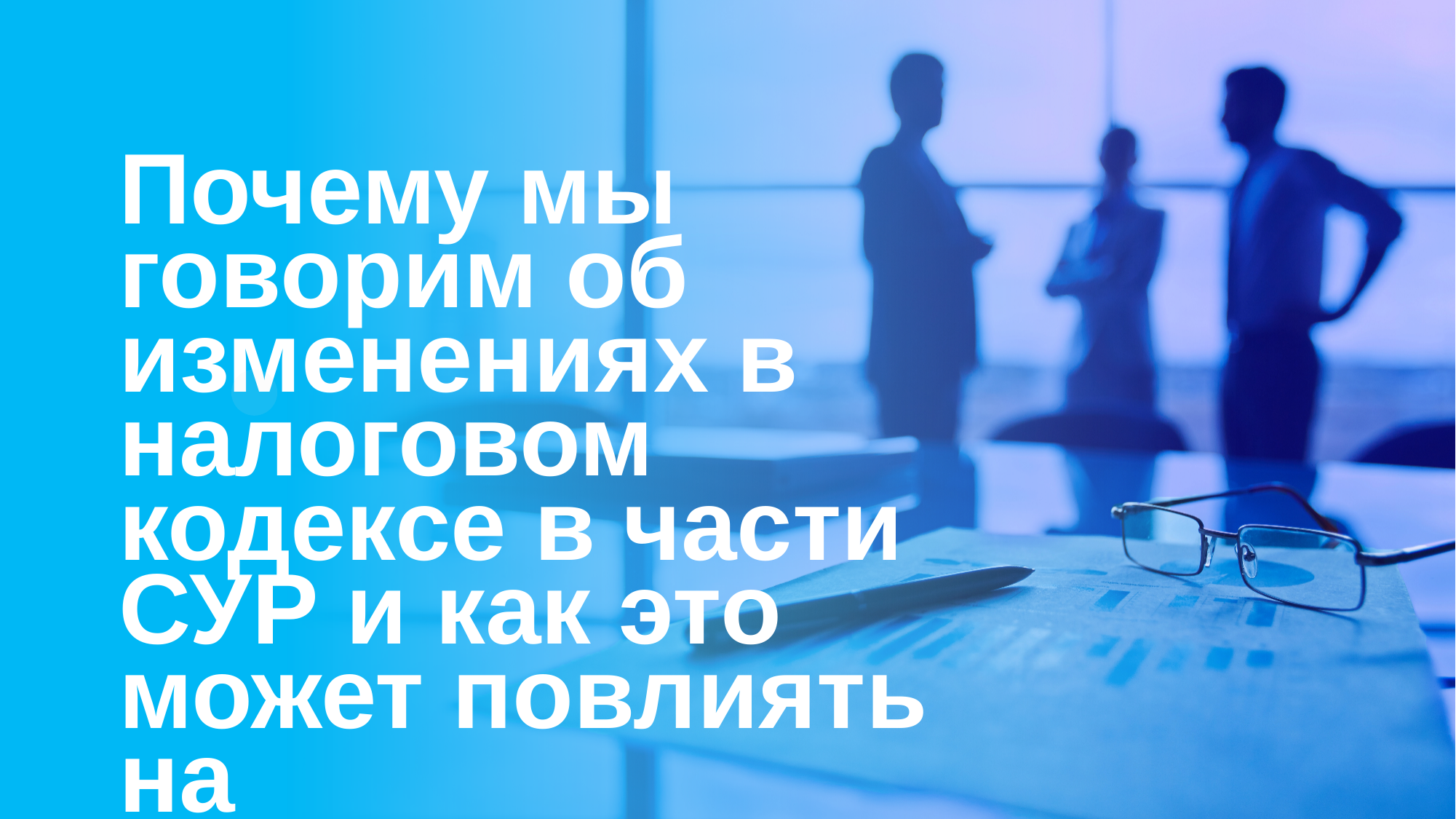

# Почему мы говорим об изменениях в налоговом кодексе в части СУР и как это может повлиять на посттаможенный контроль?